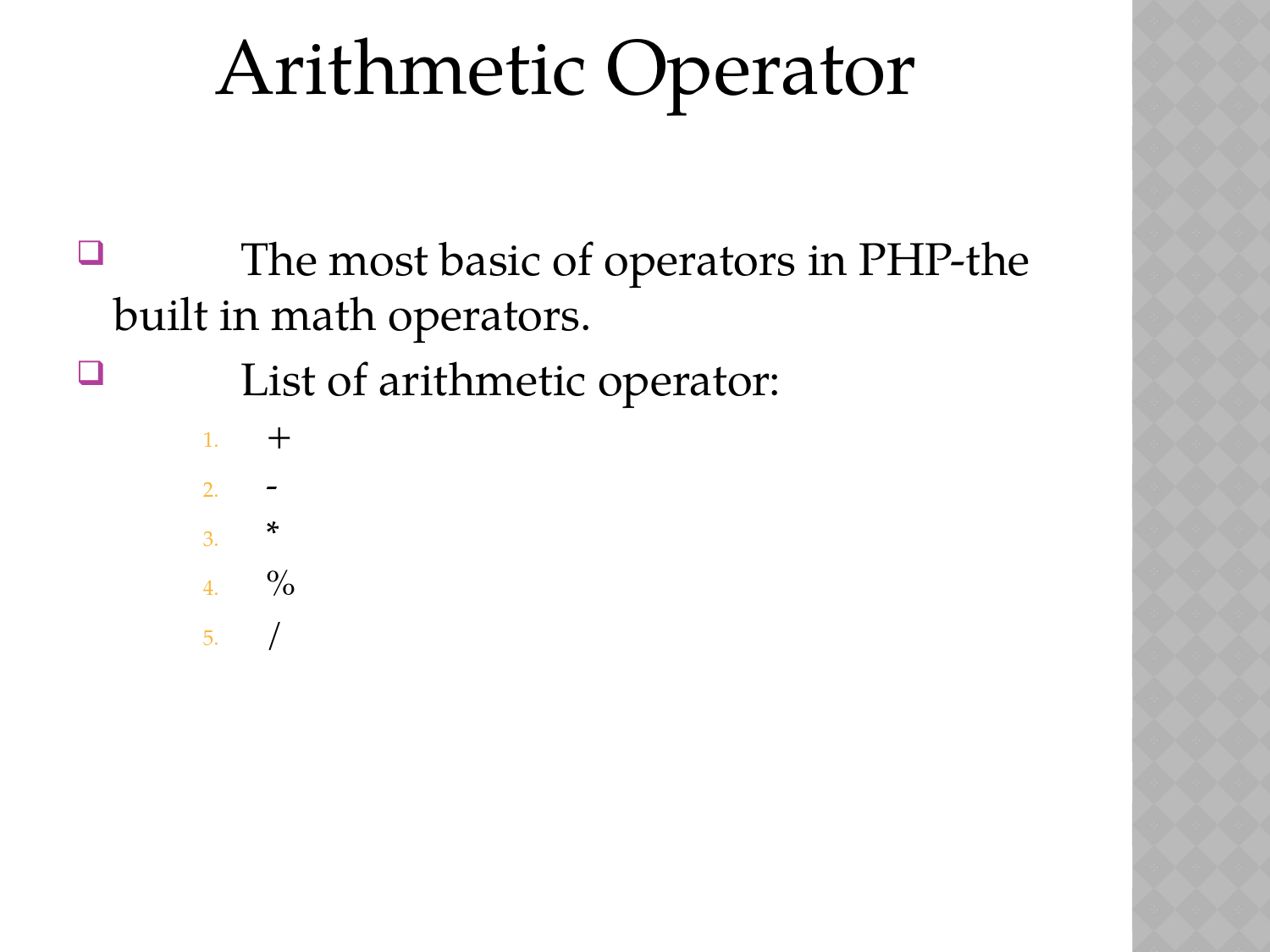

# Arithmetic Operator
  	The most basic of operators in PHP-the built in math operators.
 	List of arithmetic operator:
+
-
*
%
/